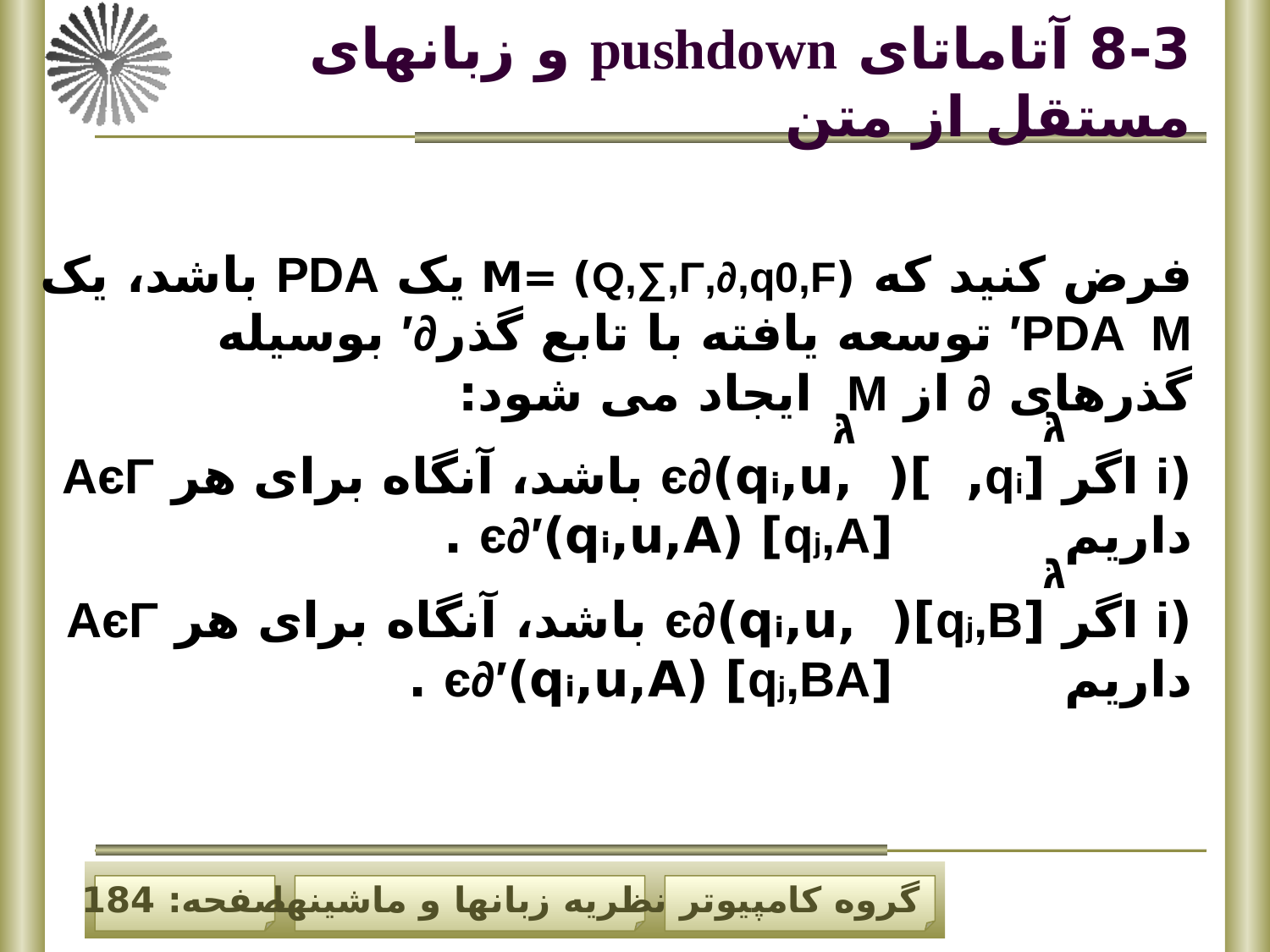

# 8-3 آتاماتای pushdown و زبانهای مستقل از متن
فرض کنید که (Q,∑,Γ,∂,q0,F) =M یک PDA باشد، یک PDA  M′ توسعه یافته با تابع گذر∂′ بوسیله گذرهای ∂ از M  ایجاد می شود:
(i اگر [qi,  ]є∂(qi,u,  ) باشد، آنگاه برای هر AєΓ داریم          [qj,A] є∂′(qi,u,A) .
(i اگر [qj,B]є∂(qi,u,  ) باشد، آنگاه برای هر AєΓ داریم          [qj,BA] є∂′(qi,u,A) .
גּ
גּ
גּ